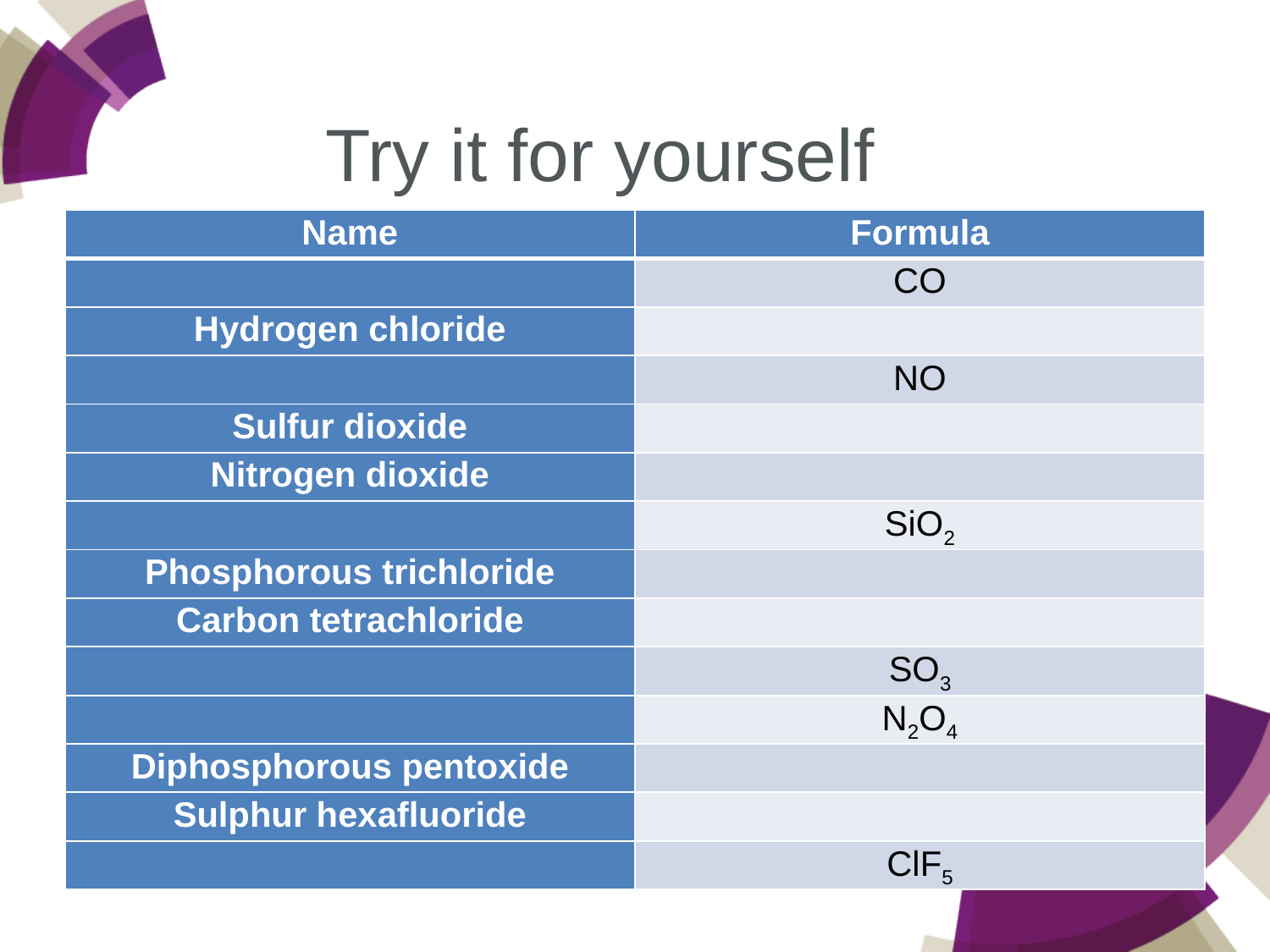

Try it for yourself
| Name | Formula |
| --- | --- |
|  | CO |
| Hydrogen chloride |  |
|  | NO |
| Sulfur dioxide |  |
| Nitrogen dioxide |  |
|  | SiO2 |
| Phosphorous trichloride |  |
| Carbon tetrachloride |  |
|  | SO3 |
|  | N2O4 |
| Diphosphorous pentoxide |  |
| Sulphur hexafluoride |  |
|  | ClF5 |